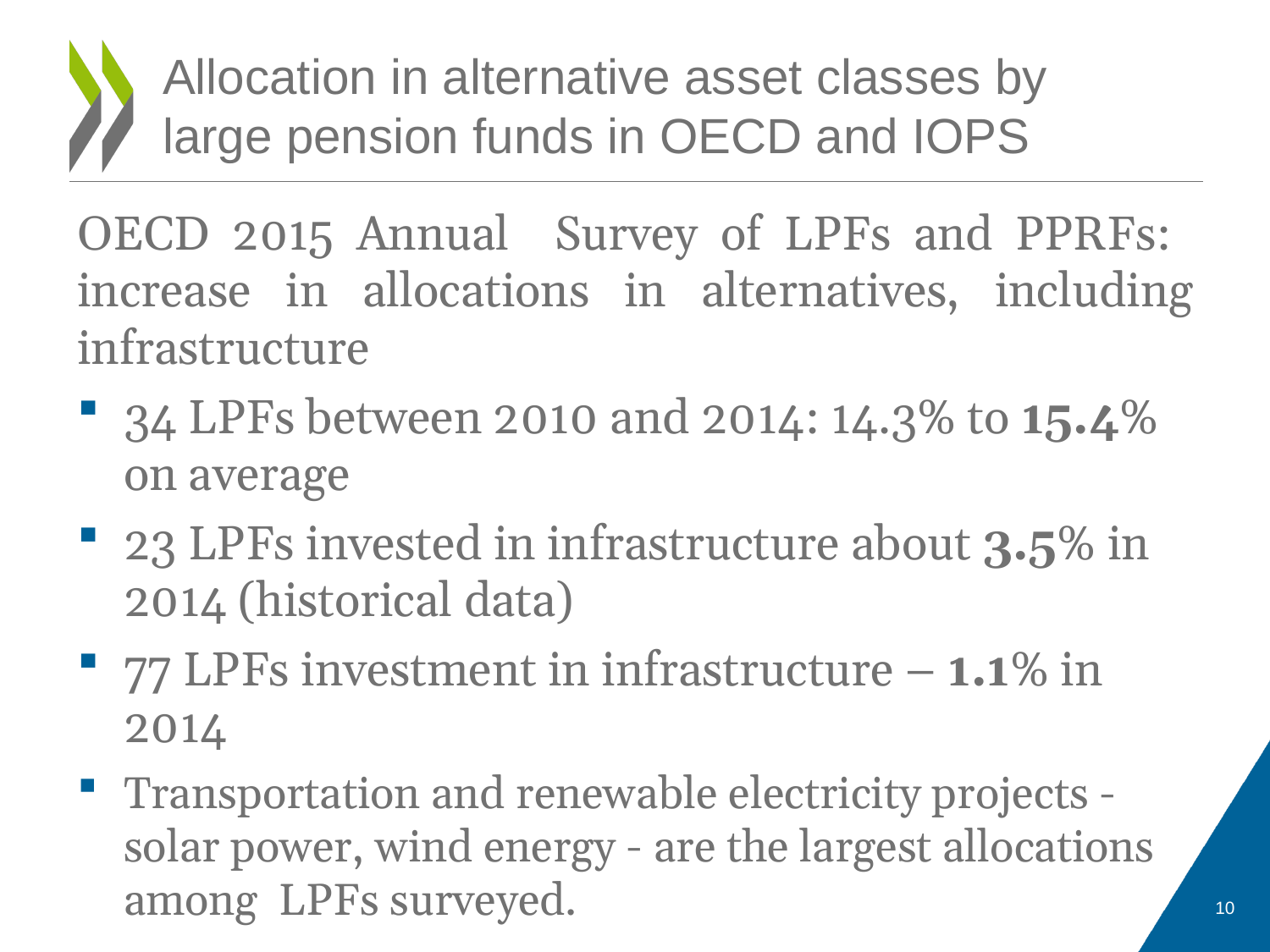

# Allocation in alternative asset classes by large pension funds in OECD and IOPS
OECD 2015 Annual  Survey of LPFs and PPRFs:  increase in allocations in alternatives, including infrastructure
34 LPFs between 2010 and 2014: 14.3% to 15.4% on average
23 LPFs invested in infrastructure about 3.5% in 2014 (historical data)
77 LPFs investment in infrastructure – 1.1% in 2014
Transportation and renewable electricity projects -  solar power, wind energy - are the largest allocations among  LPFs surveyed.

10